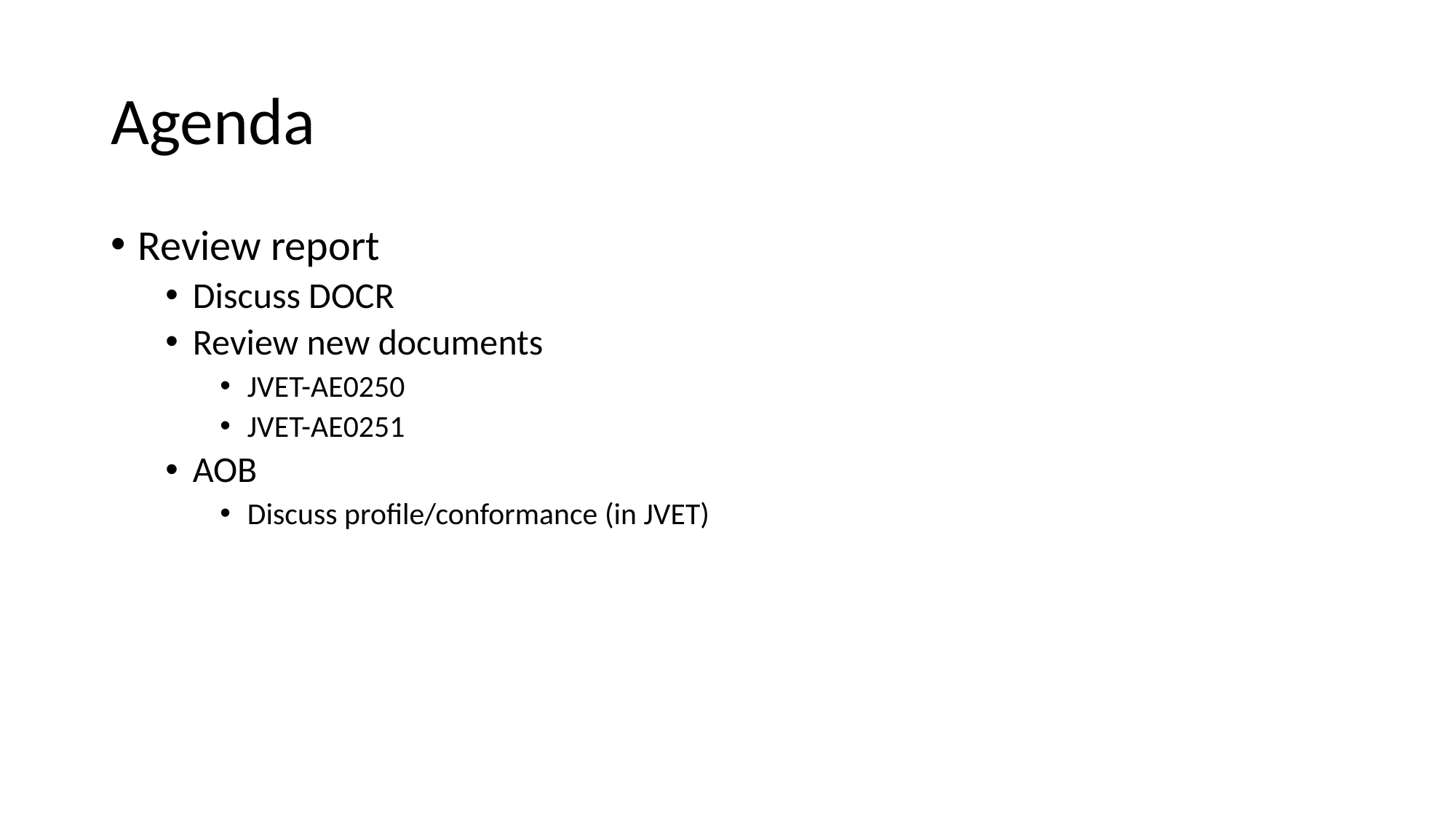

# Agenda
Review report
Discuss DOCR
Review new documents
JVET-AE0250
JVET-AE0251
AOB
Discuss profile/conformance (in JVET)